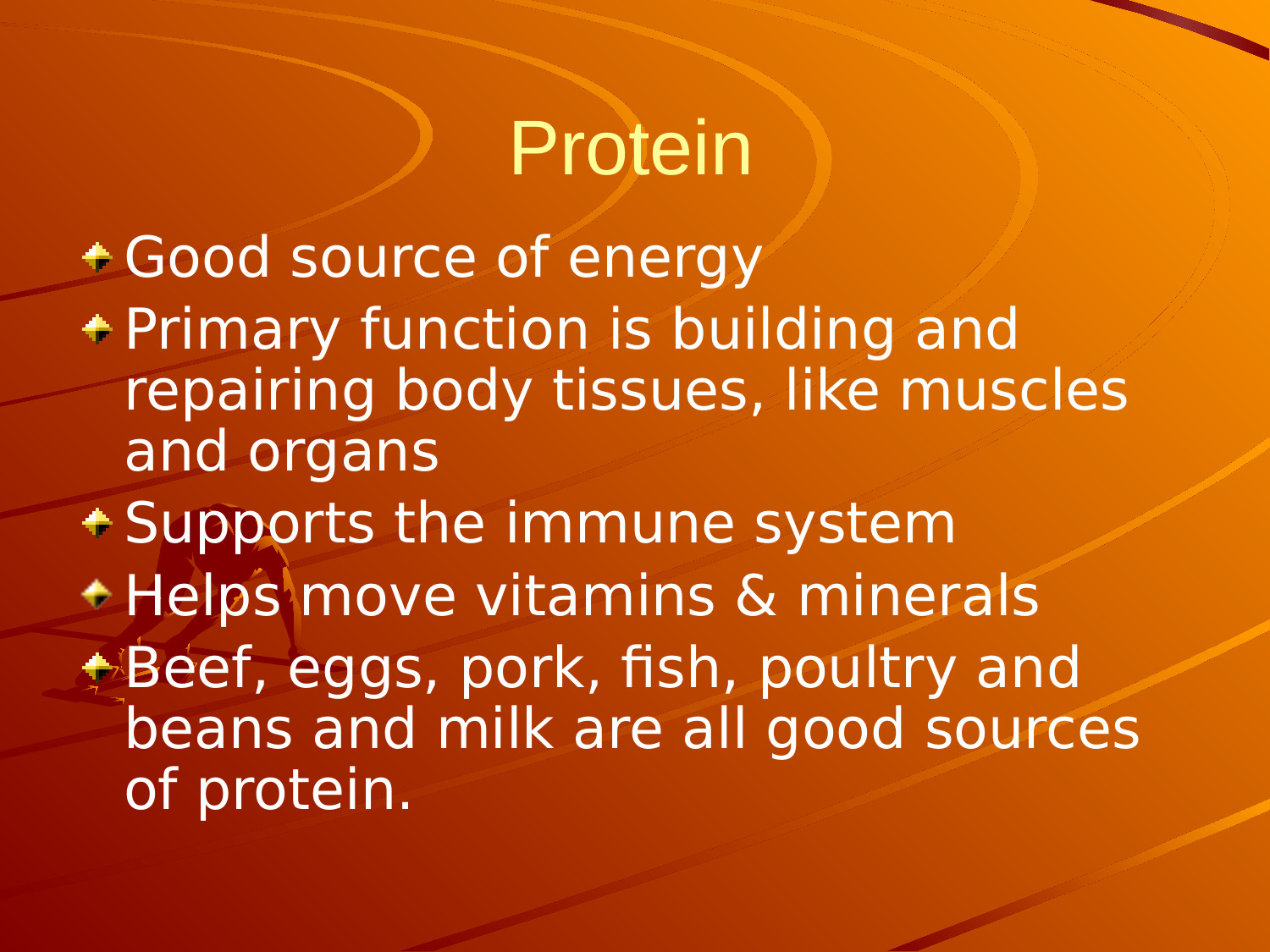

# Protein
Good source of energy
Primary function is building and repairing body tissues, like muscles and organs
Supports the immune system
Helps move vitamins & minerals
Beef, eggs, pork, fish, poultry and beans and milk are all good sources of protein.